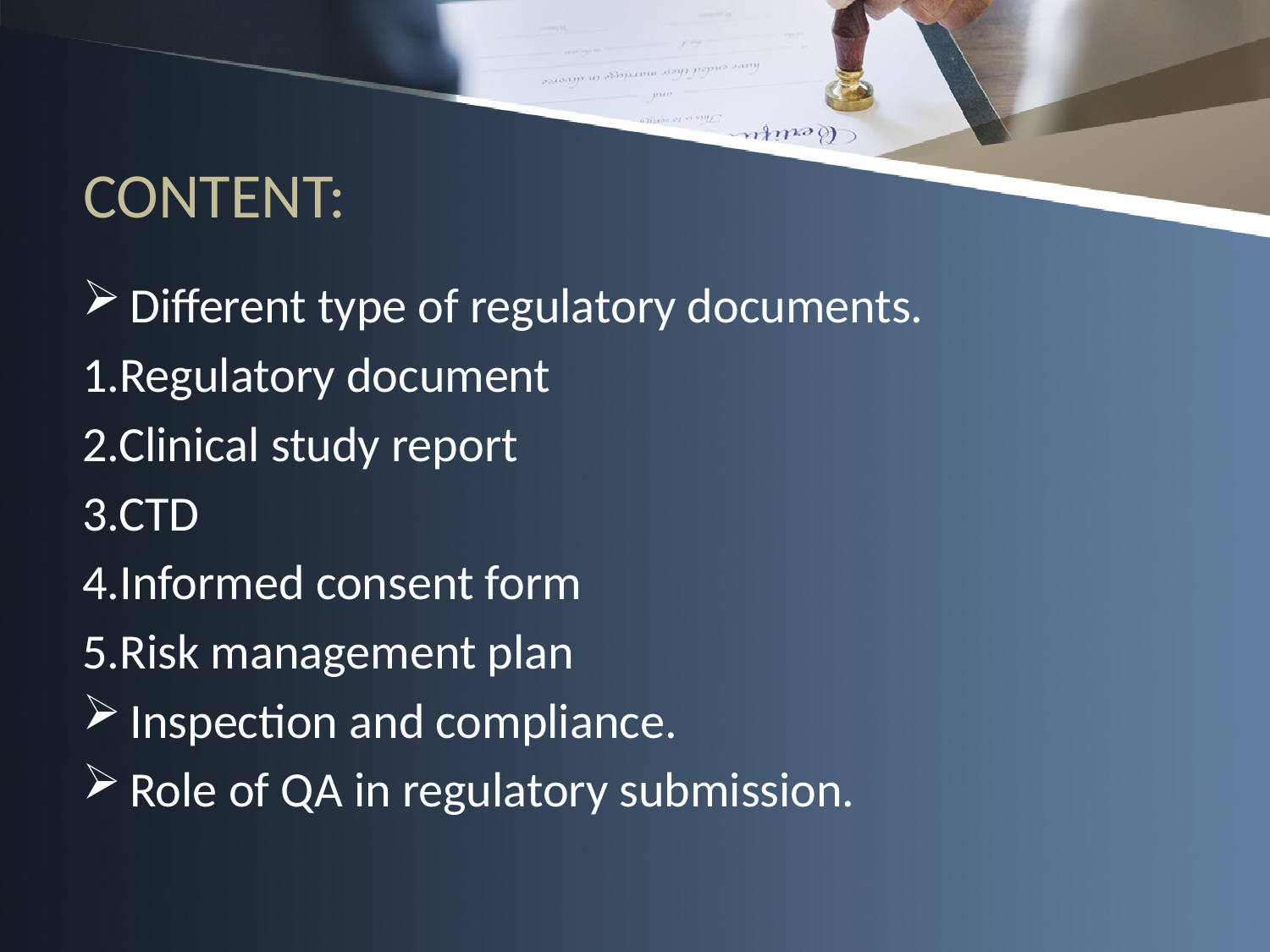

# CONTENT:
Different type of regulatory documents.
1.Regulatory document
2.Clinical study report
3.CTD
4.Informed consent form
5.Risk management plan
Inspection and compliance.
Role of QA in regulatory submission.